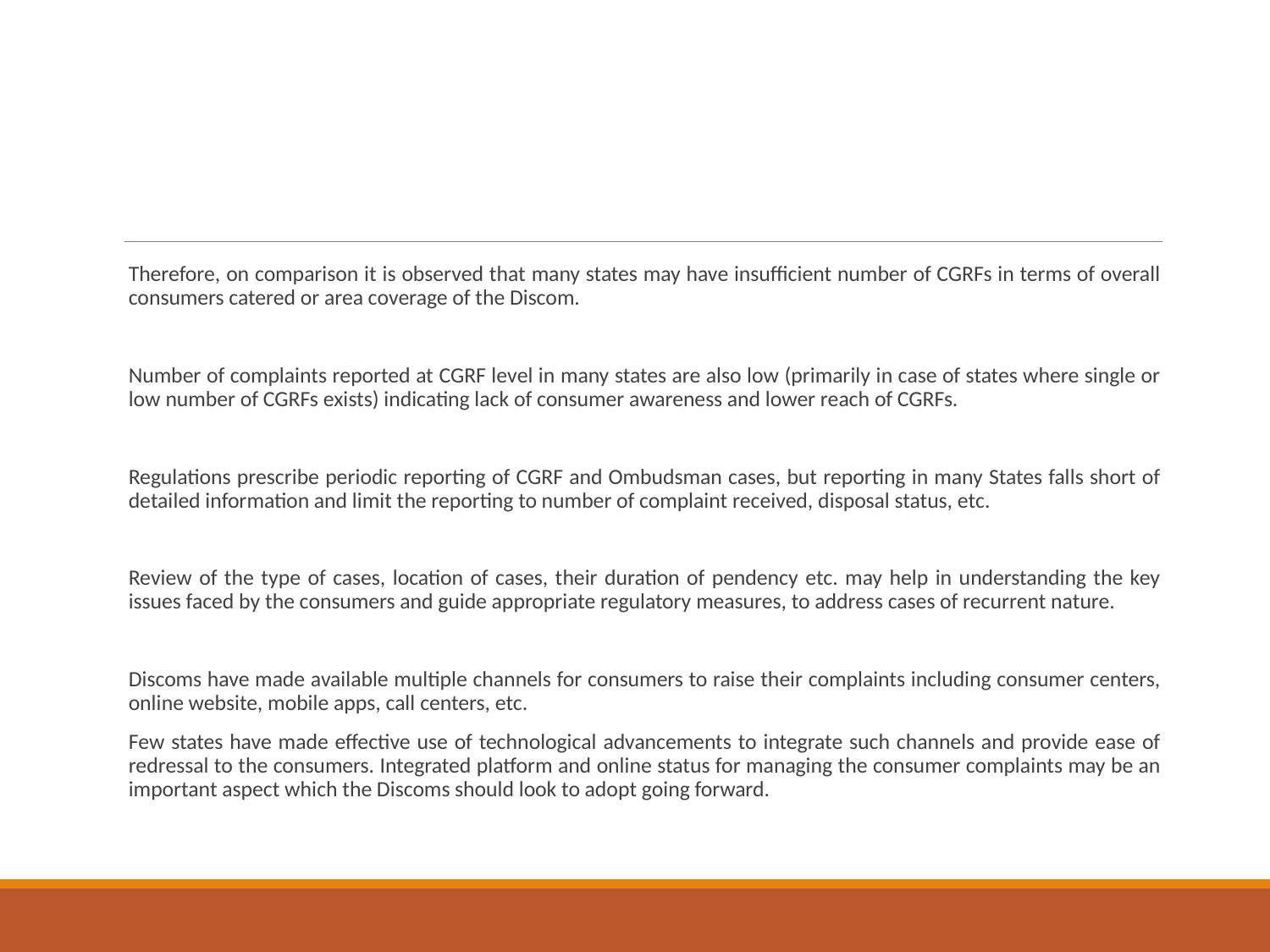

#
Therefore, on comparison it is observed that many states may have insufficient number of CGRFs in terms of overall consumers catered or area coverage of the Discom.

Number of complaints reported at CGRF level in many states are also low (primarily in case of states where single or low number of CGRFs exists) indicating lack of consumer awareness and lower reach of CGRFs.

Regulations prescribe periodic reporting of CGRF and Ombudsman cases, but reporting in many States falls short of detailed information and limit the reporting to number of complaint received, disposal status, etc.

Review of the type of cases, location of cases, their duration of pendency etc. may help in understanding the key issues faced by the consumers and guide appropriate regulatory measures, to address cases of recurrent nature.

Discoms have made available multiple channels for consumers to raise their complaints including consumer centers, online website, mobile apps, call centers, etc.
Few states have made effective use of technological advancements to integrate such channels and provide ease of redressal to the consumers. Integrated platform and online status for managing the consumer complaints may be an important aspect which the Discoms should look to adopt going forward.